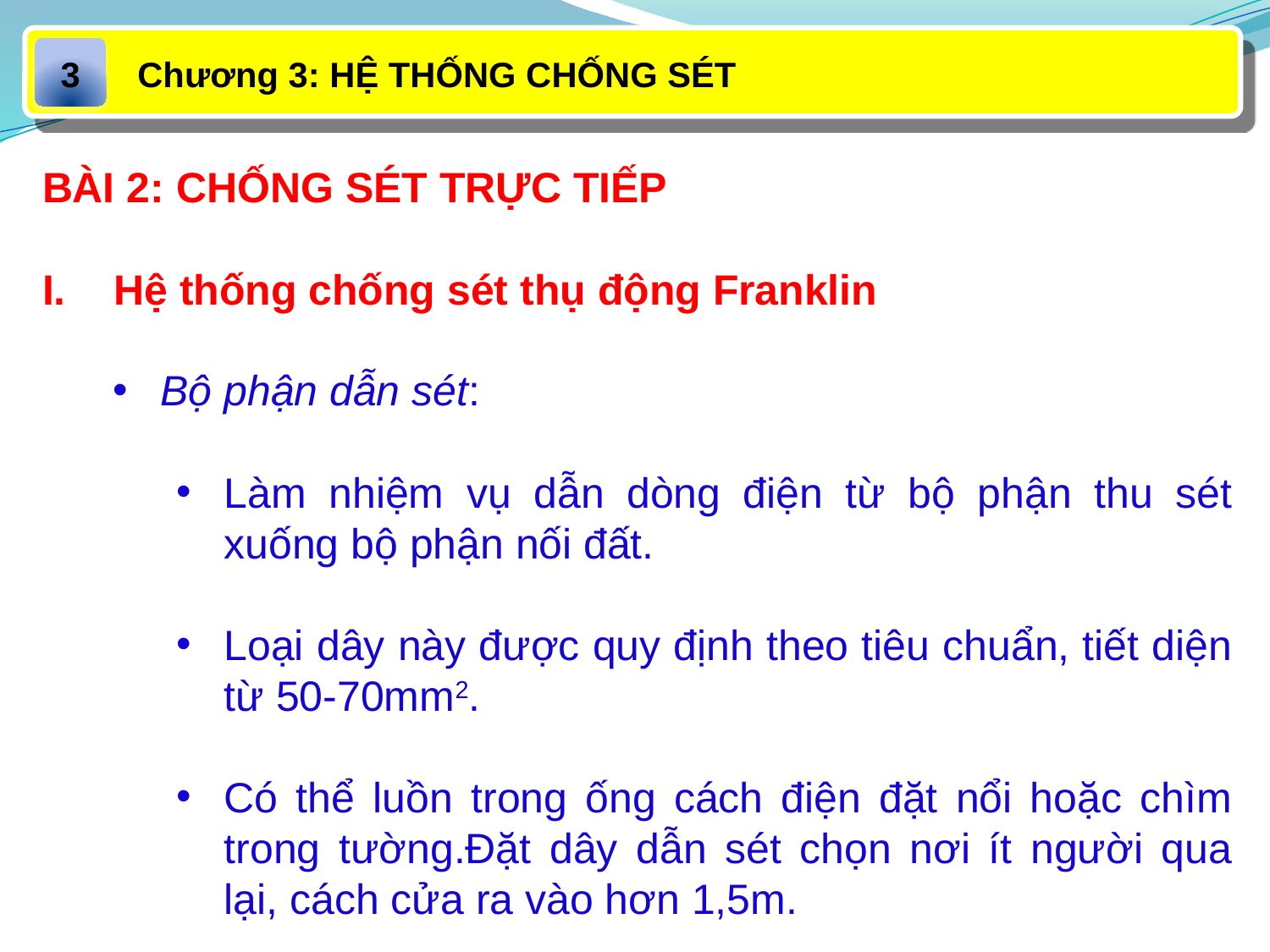

Chương 3: HỆ THỐNG CHỐNG SÉT
3

BÀI 2: CHỐNG SÉT TRỰC TIẾP

Hệ thống chống sét thụ động Franklin

Bộ phận dẫn sét:

Làm nhiệm vụ dẫn dòng điện từ bộ phận thu sét xuống bộ phận nối đất.

Loại dây này được quy định theo tiêu chuẩn, tiết diện từ 50-70mm2.

Có thể luồn trong ống cách điện đặt nổi hoặc chìm trong tường.Đặt dây dẫn sét chọn nơi ít người qua lại, cách cửa ra vào hơn 1,5m.